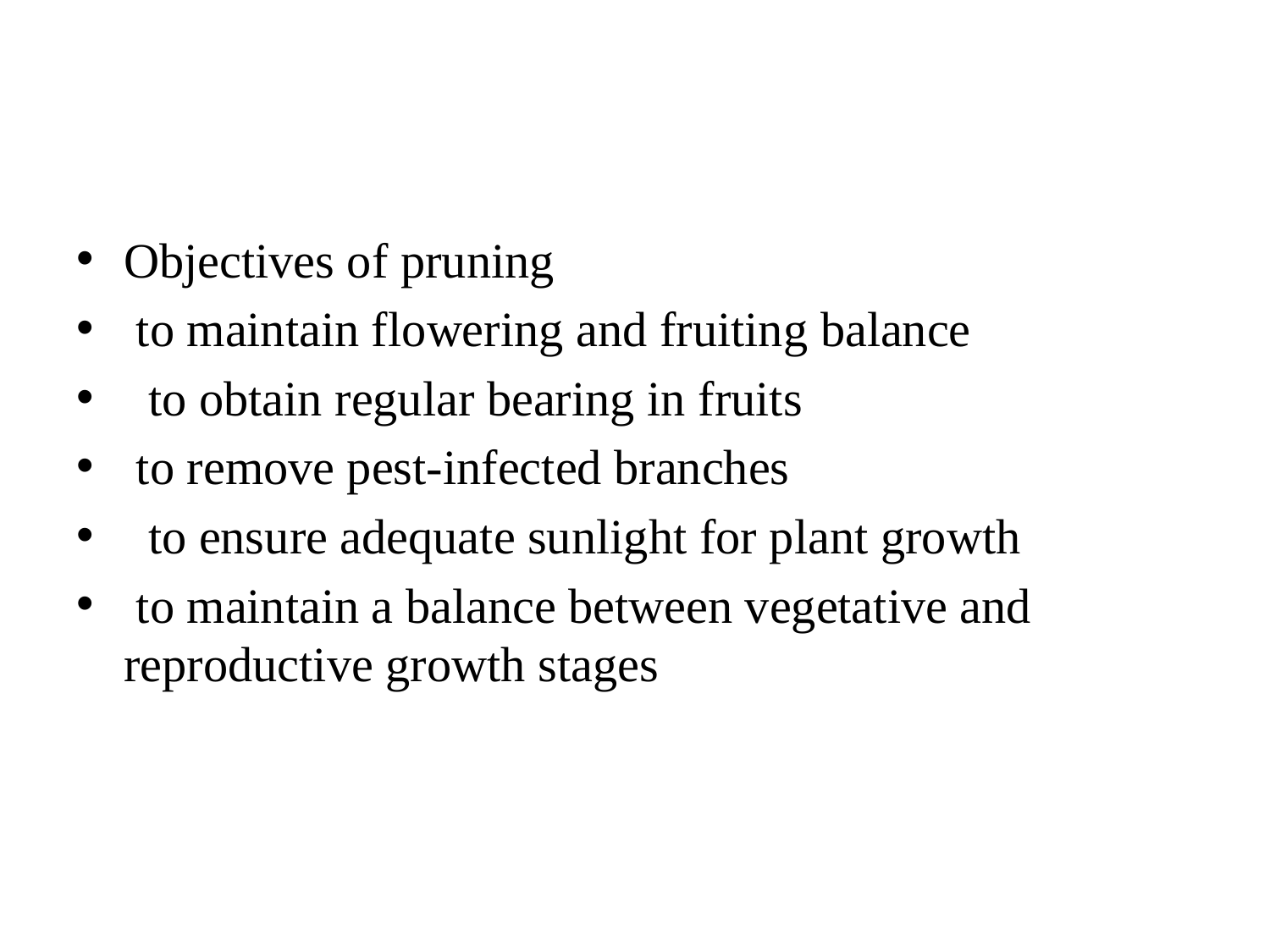

#
Objectives of pruning
 to maintain flowering and fruiting balance
  to obtain regular bearing in fruits
 to remove pest-infected branches
  to ensure adequate sunlight for plant growth
 to maintain a balance between vegetative and reproductive growth stages